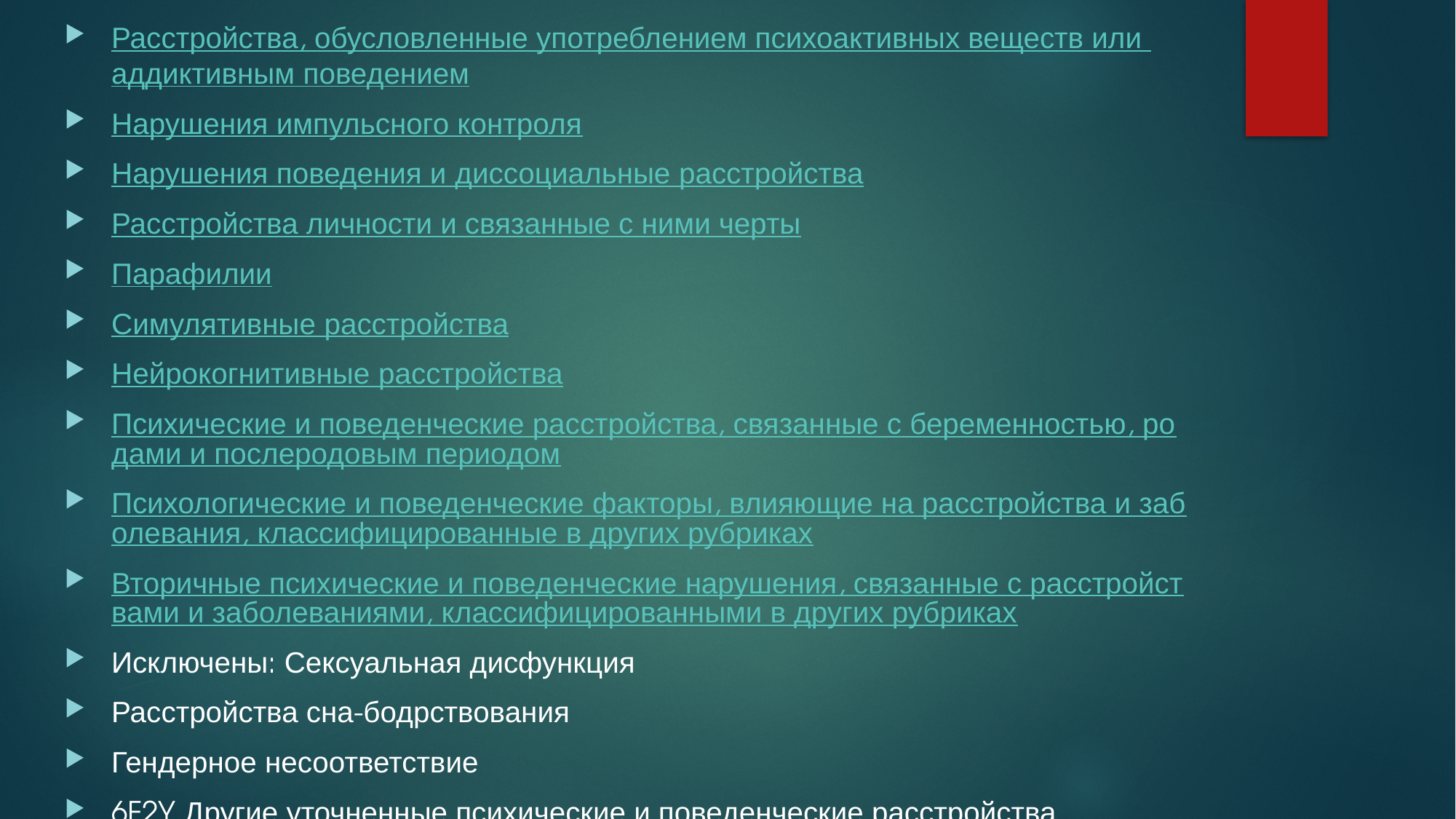

Расстройства, обусловленные употреблением психоактивных веществ или аддиктивным поведением
Нарушения импульсного контроля
Нарушения поведения и диссоциальные расстройства
Расстройства личности и связанные с ними черты
Парафилии
Симулятивные расстройства
Нейрокогнитивные расстройства
Психические и поведенческие расстройства, связанные с беременностью, родами и послеродовым периодом
Психологические и поведенческие факторы, влияющие на расстройства и заболевания, классифицированные в других рубриках
Вторичные психические и поведенческие нарушения, связанные с расстройствами и заболеваниями, классифицированными в других рубриках
Исключены: Сексуальная дисфункция
Расстройства сна-бодрствования
Гендерное несоответствие
6F2Y Другие уточненные психические и поведенческие расстройства